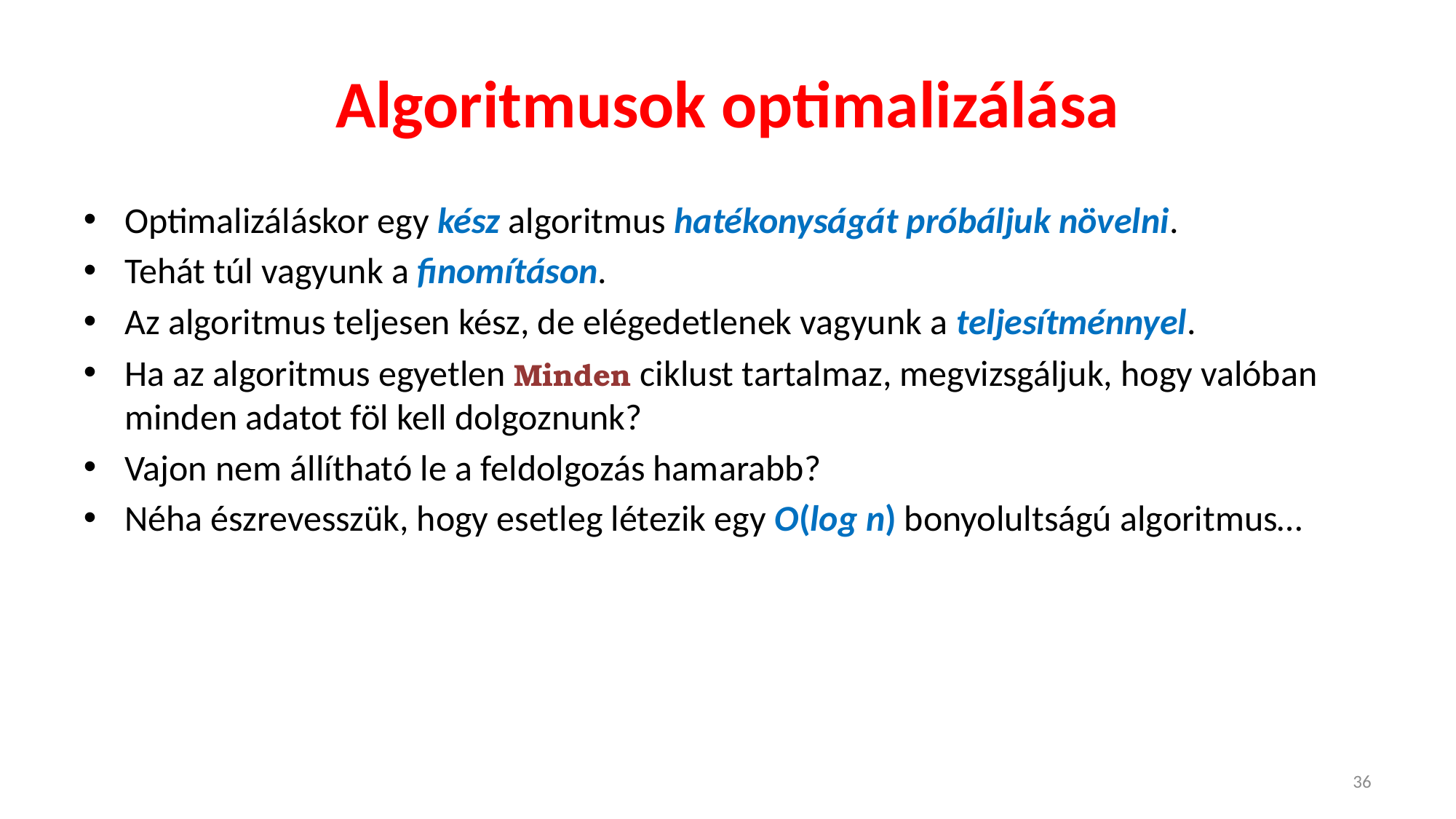

# Algoritmusok optimalizálása
Optimalizáláskor egy kész algoritmus hatékonyságát próbáljuk növelni.
Tehát túl vagyunk a finomításon.
Az algoritmus teljesen kész, de elégedetlenek vagyunk a teljesítménnyel.
Ha az algoritmus egyetlen Minden ciklust tartalmaz, megvizsgáljuk, hogy valóban minden adatot föl kell dolgoznunk?
Vajon nem állítható le a feldolgozás hamarabb?
Néha észrevesszük, hogy esetleg létezik egy O(log n) bonyolultságú algoritmus…
36